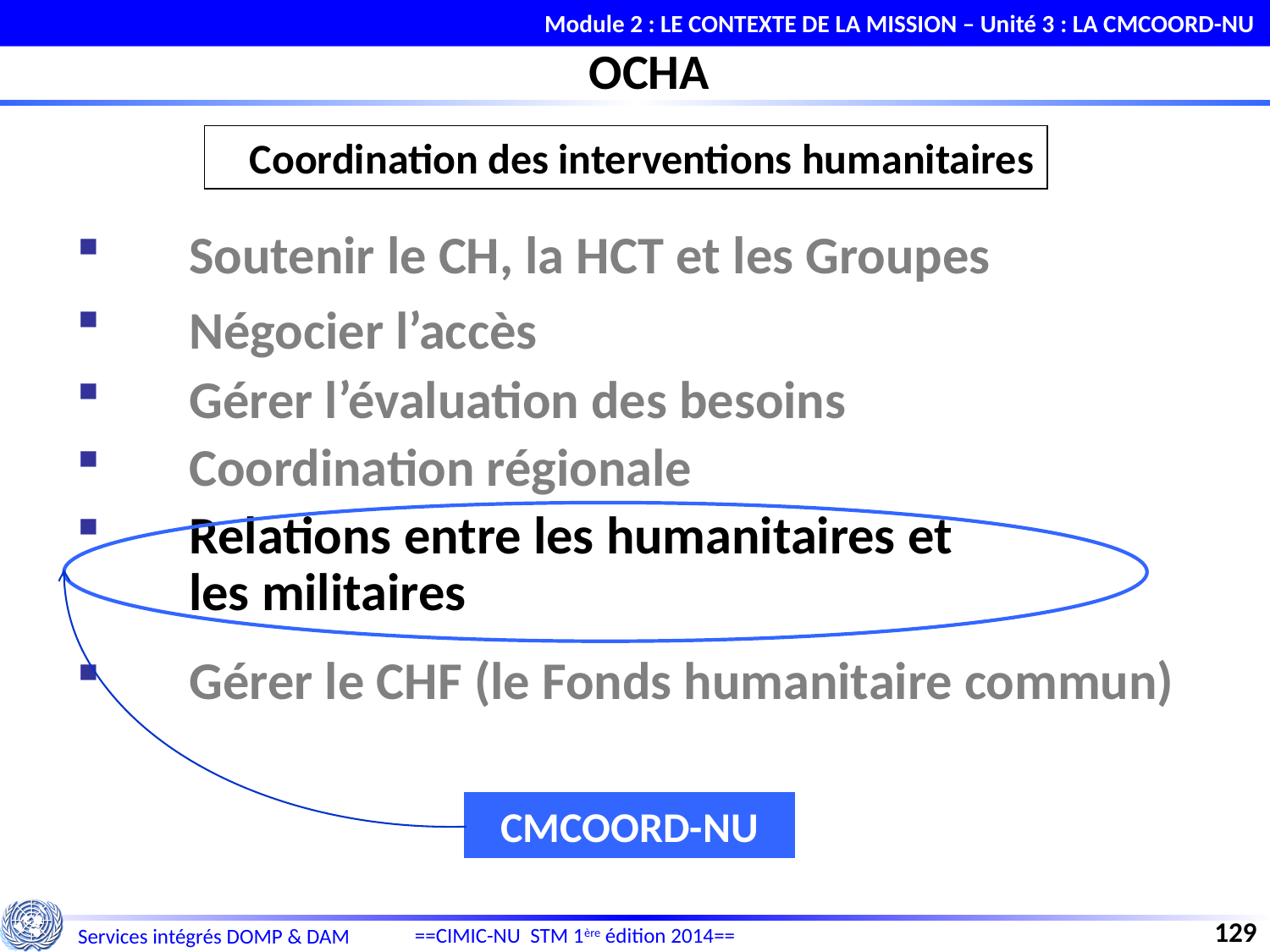

Module 2 : LE CONTEXTE DE LA MISSION – Unité 3 : LA CMCOORD-NU
OCHA
Coordination des interventions humanitaires
Soutenir le CH, la HCT et les Groupes
Négocier l’accès
Gérer l’évaluation des besoins
Coordination régionale
Relations entre les humanitaires et
les militaires
Gérer le CHF (le Fonds humanitaire commun)

CMCOORD-NU
129
==CIMIC-NU  STM 1ère édition 2014==
Services intégrés DOMP & DAM